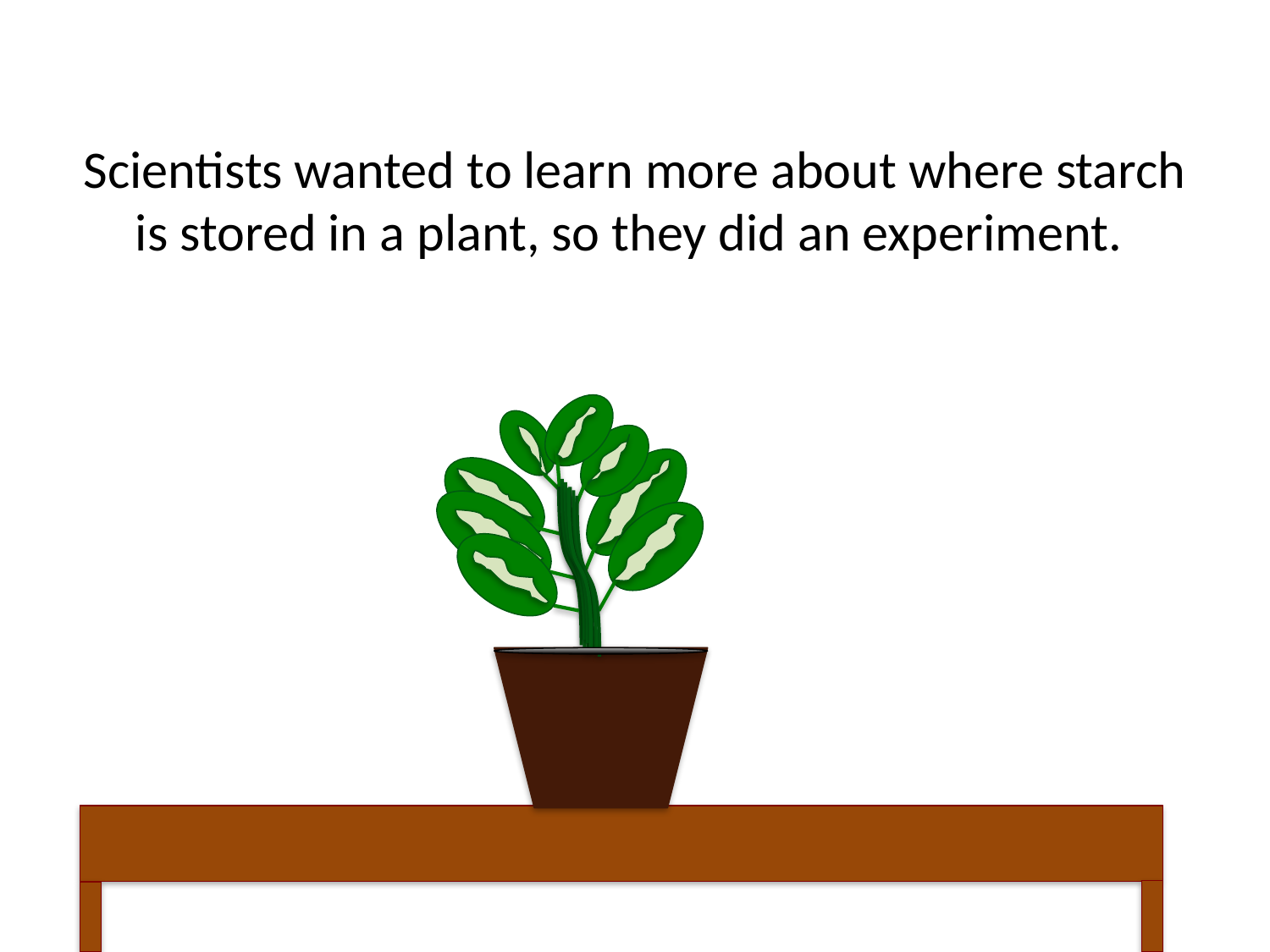

# Scientists wanted to learn more about where starch is stored in a plant, so they did an experiment.